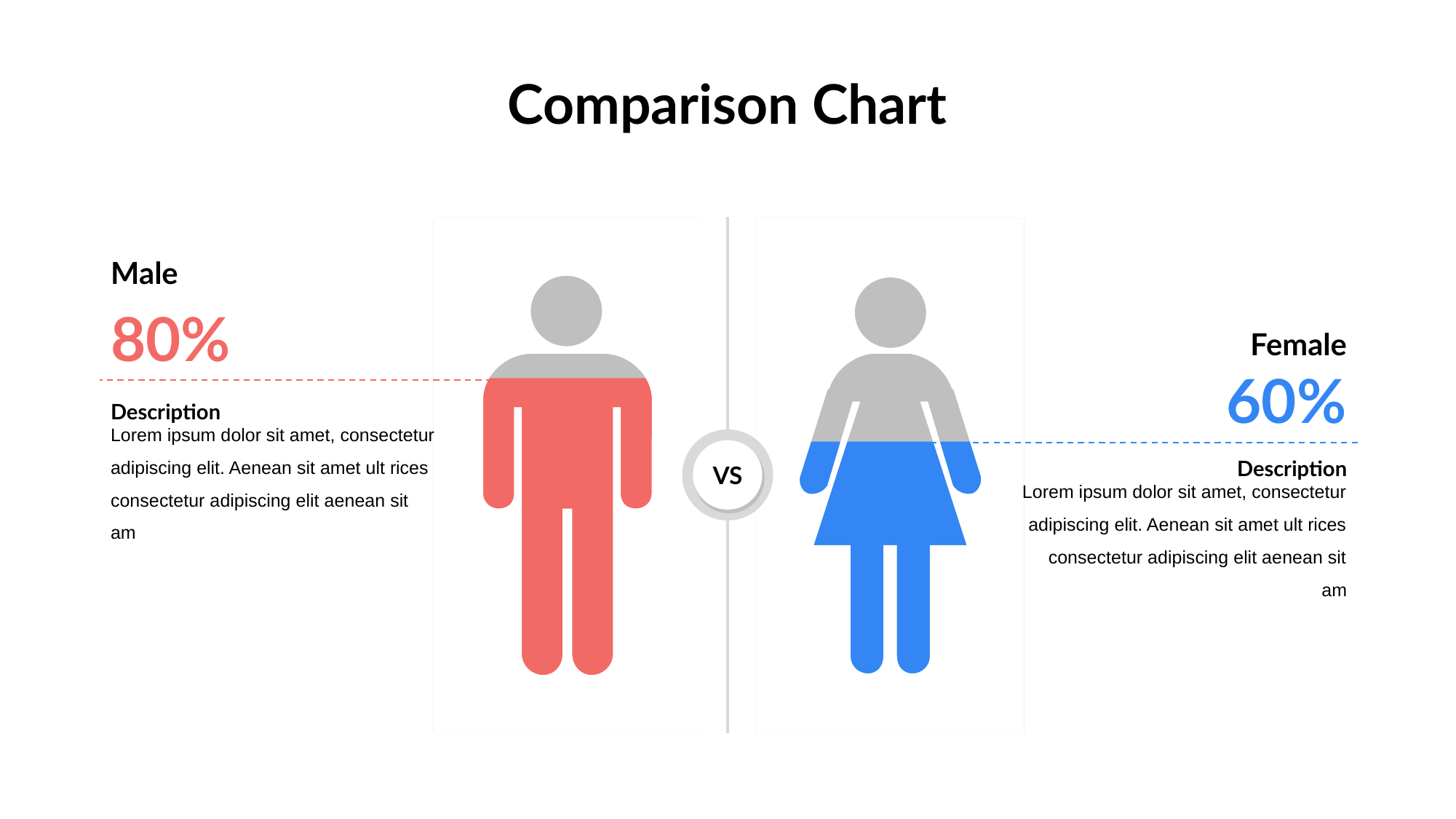

# Comparison Chart

Male
80%
Female
60%

Description
Lorem ipsum dolor sit amet, consectetur adipiscing elit. Aenean sit amet ult rices consectetur adipiscing elit aenean sit am

Description
VS
Lorem ipsum dolor sit amet, consectetur adipiscing elit. Aenean sit amet ult rices consectetur adipiscing elit aenean sit am